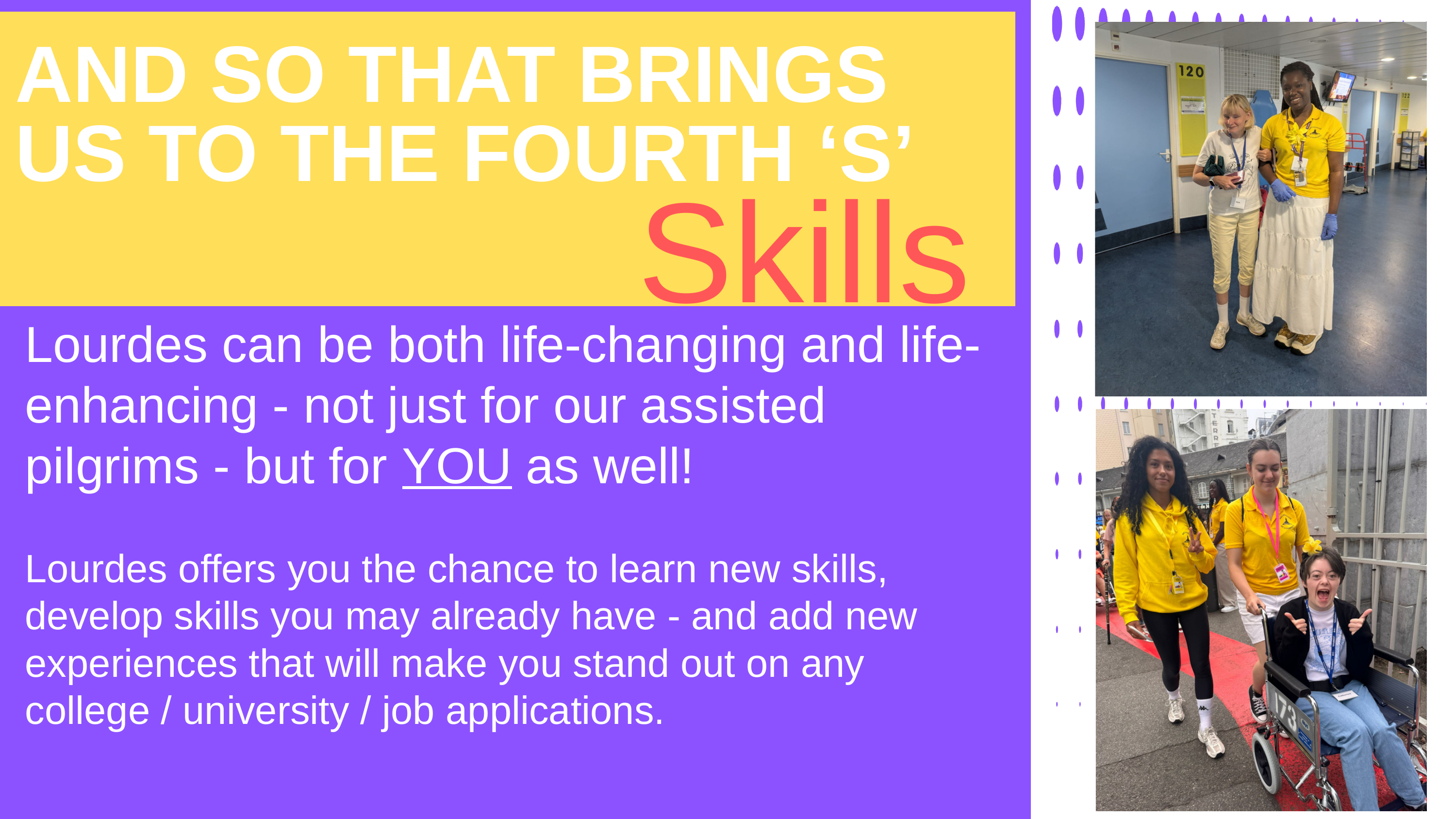

AND SO THAT BRINGS US TO THE FOURTH ‘S’

Skills
Lourdes can be both life-changing and life-enhancing - not just for our assisted pilgrims - but for YOU as well!

Lourdes offers you the chance to learn new skills, develop skills you may already have - and add new experiences that will make you stand out on any college / university / job applications.